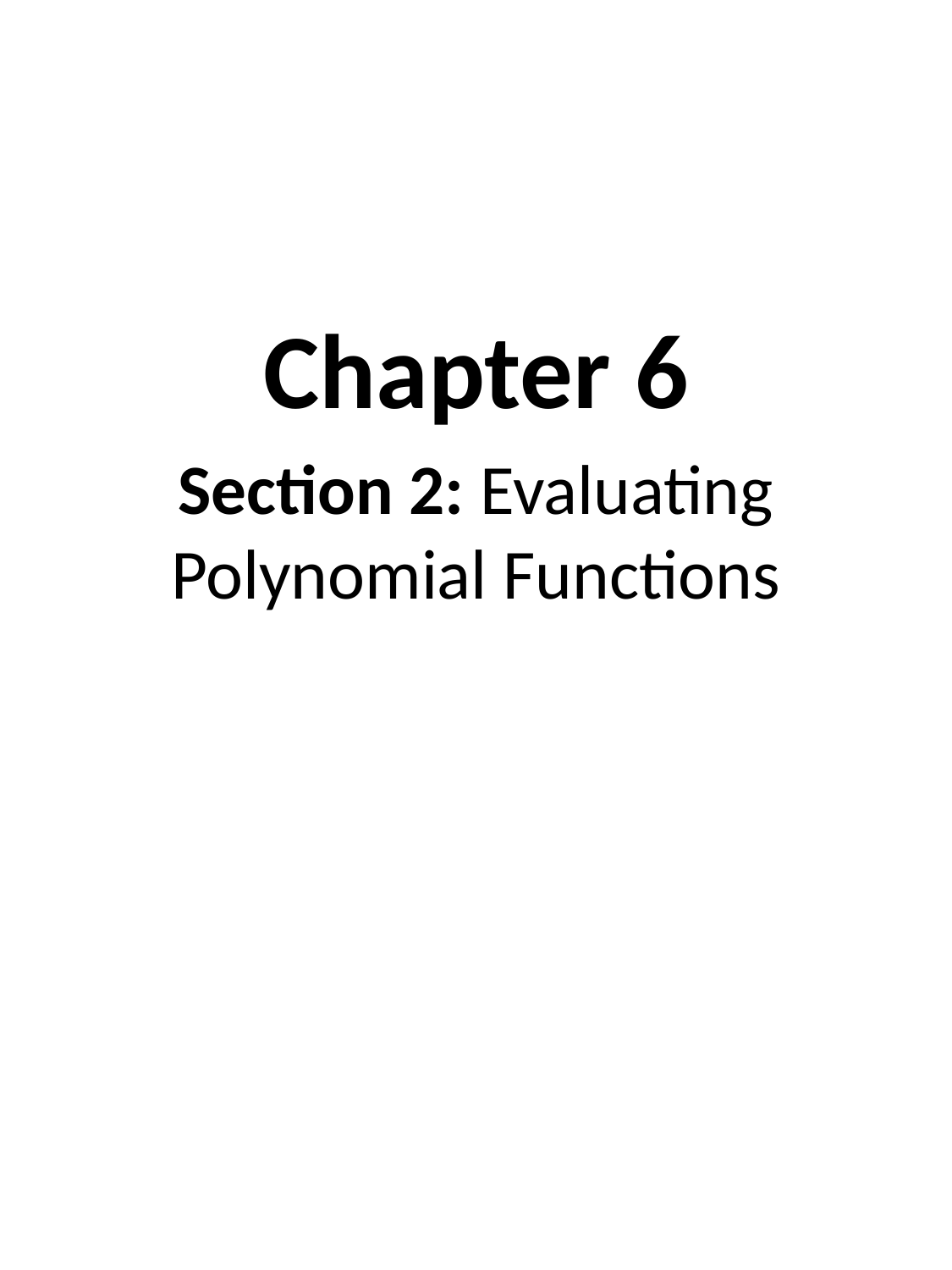

Chapter 6
Section 2: Evaluating Polynomial Functions